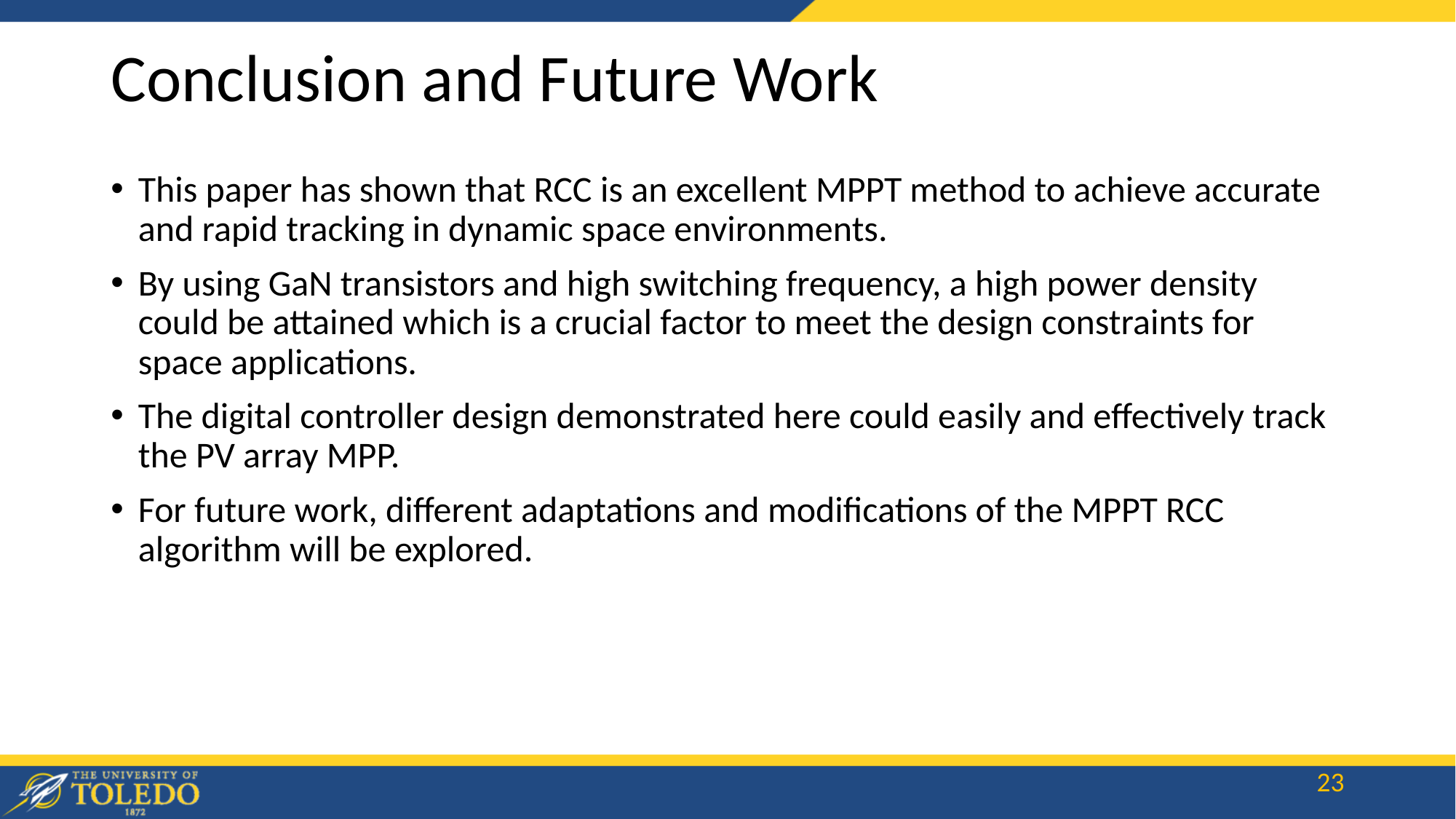

# Conclusion and Future Work
This paper has shown that RCC is an excellent MPPT method to achieve accurate and rapid tracking in dynamic space environments.
By using GaN transistors and high switching frequency, a high power density could be attained which is a crucial factor to meet the design constraints for space applications.
The digital controller design demonstrated here could easily and effectively track the PV array MPP.
For future work, different adaptations and modifications of the MPPT RCC algorithm will be explored.
23